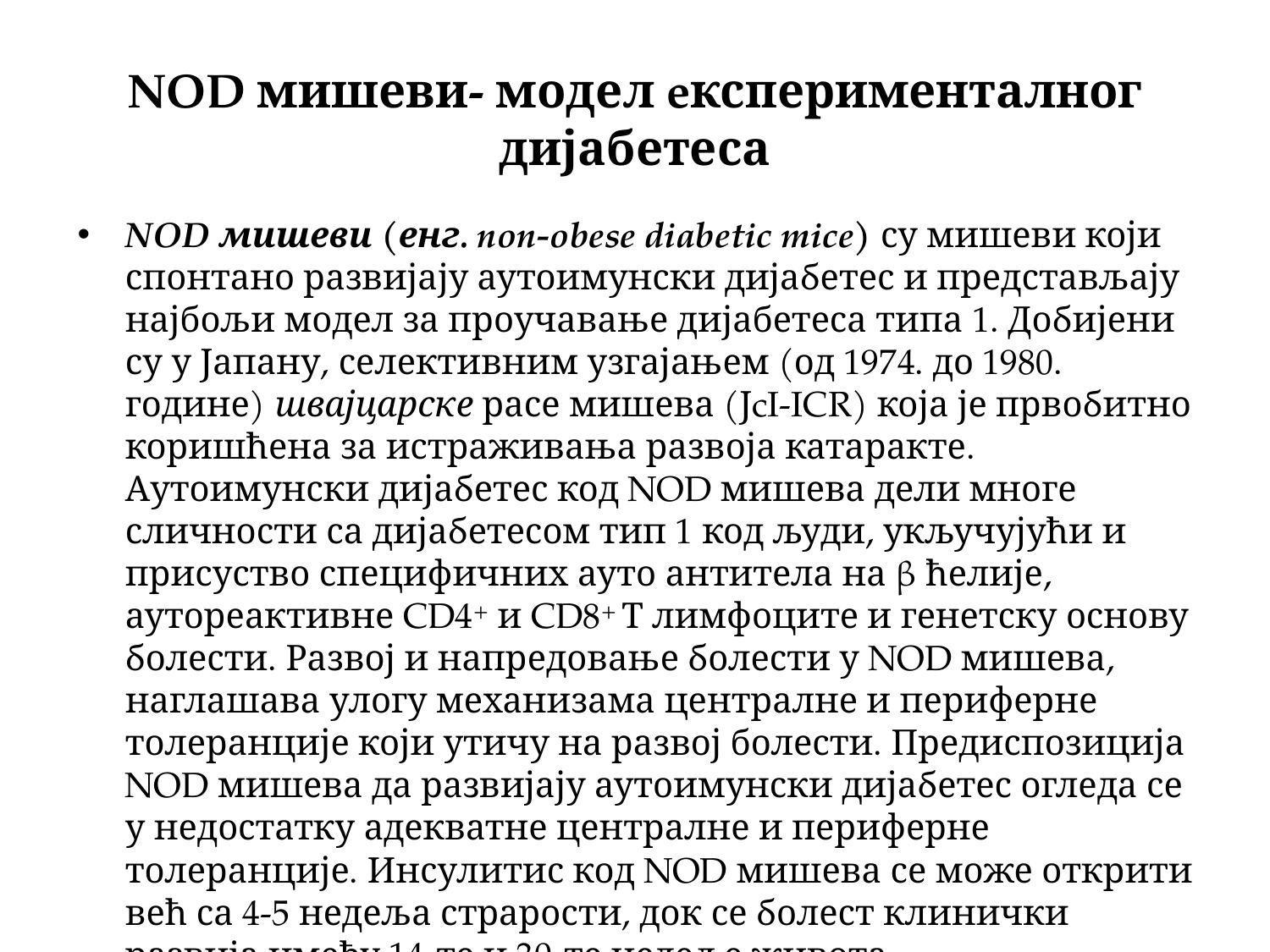

# NOD мишеви- модел eксперименталног дијабетеса
NOD мишеви (енг. non-obese diabetic mice) су мишеви који спонтано развијају аутоимунски дијабетес и представљају најбољи модел за проучавање дијабетеса типа 1. Добијени су у Јапану, селективним узгајањем (од 1974. до 1980. године) швајцарске расе мишева (ЈcI-ICR) која је првобитно коришћена за истраживања развоја катаракте. Аутоимунски дијабетес код NOD мишева дели многе сличности са дијабетесом тип 1 код људи, укључујући и присуство специфичних ауто антитела на β ћелије, аутореактивне CD4+ и CD8+ Т лимфоците и генетску основу болести. Развој и напредовање болести у NOD мишева, наглашава улогу механизама централне и периферне толеранције који утичу на развој болести. Предиспозиција NOD мишева да развијају аутоимунски дијабетес огледа се у недостатку адекватне централне и периферне толеранције. Инсулитис код NOD мишева се може открити већ са 4-5 недеља страрости, док се болест клинички развија имеђу 14-те и 30-те недеље живота.